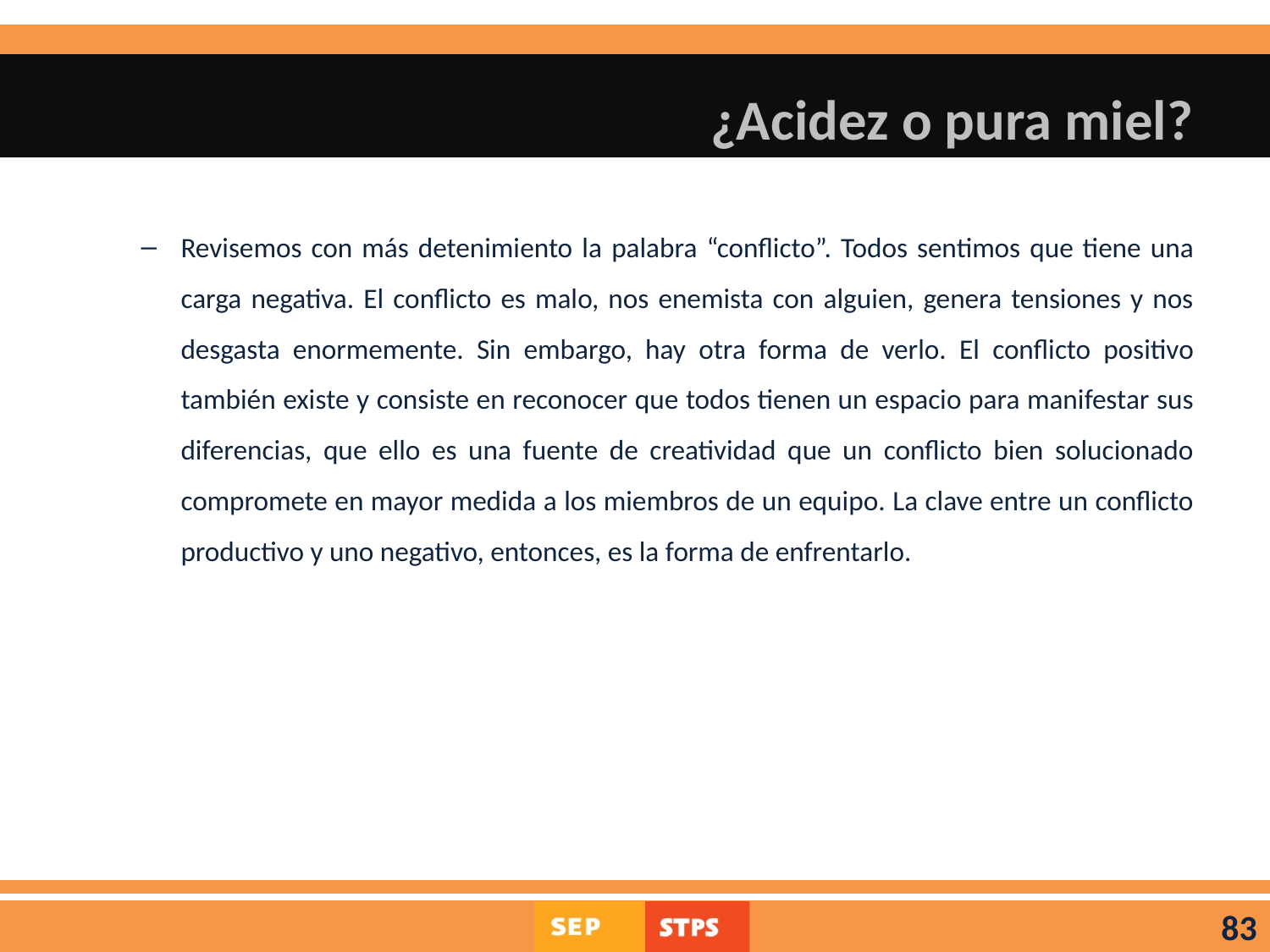

# ¿Acidez o pura miel?
Revisemos con más detenimiento la palabra “conflicto”. Todos sentimos que tiene una carga negativa. El conflicto es malo, nos enemista con alguien, genera tensiones y nos desgasta enormemente. Sin embargo, hay otra forma de verlo. El conflicto positivo también existe y consiste en reconocer que todos tienen un espacio para manifestar sus diferencias, que ello es una fuente de creatividad que un conflicto bien solucionado compromete en mayor medida a los miembros de un equipo. La clave entre un conflicto productivo y uno negativo, entonces, es la forma de enfrentarlo.
83